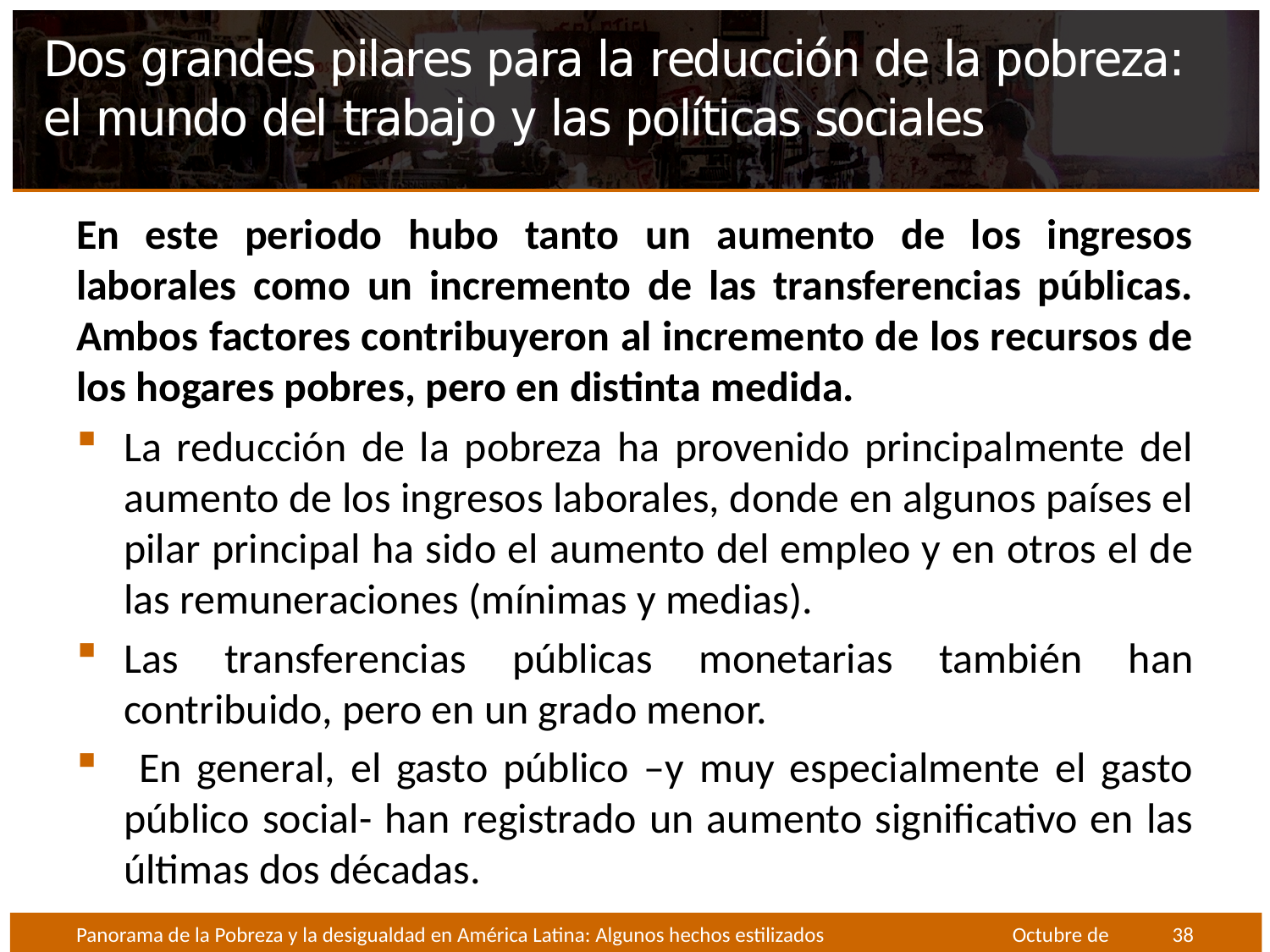

# Dos grandes pilares para la reducción de la pobreza: el mundo del trabajo y las políticas sociales
En este periodo hubo tanto un aumento de los ingresos laborales como un incremento de las transferencias públicas. Ambos factores contribuyeron al incremento de los recursos de los hogares pobres, pero en distinta medida.
La reducción de la pobreza ha provenido principalmente del aumento de los ingresos laborales, donde en algunos países el pilar principal ha sido el aumento del empleo y en otros el de las remuneraciones (mínimas y medias).
Las transferencias públicas monetarias también han contribuido, pero en un grado menor.
 En general, el gasto público –y muy especialmente el gasto público social- han registrado un aumento significativo en las últimas dos décadas.

Panorama de la Pobreza y la desigualdad en América Latina: Algunos hechos estilizados
Octubre de 2012
38